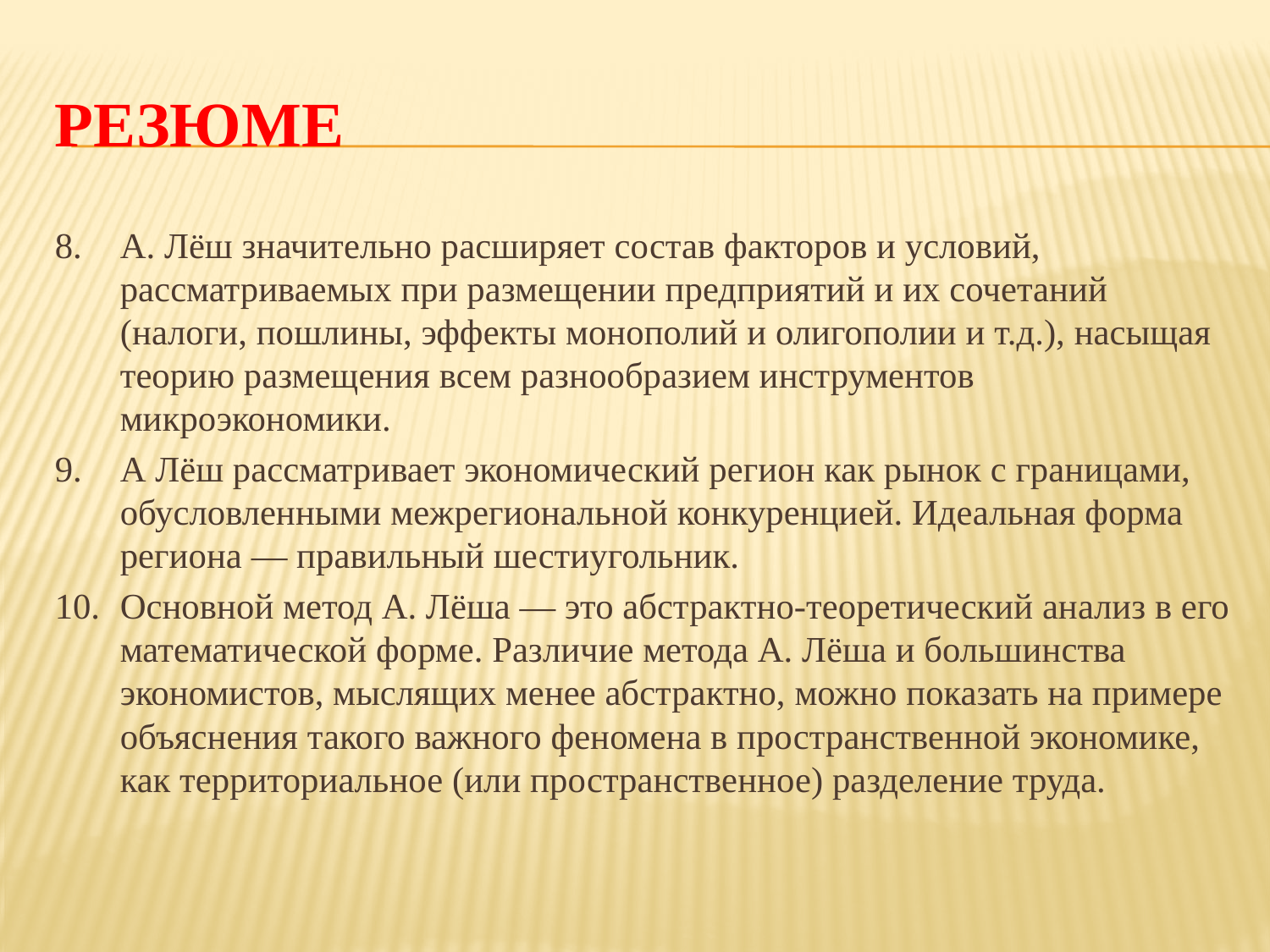

# резюме
А. Лёш значительно расширяет состав факторов и условий, рассматриваемых при размещении предприятий и их сочетаний (налоги, пошлины, эффекты монополий и олигополии и т.д.), насыщая теорию размещения всем разнообразием инструментов микроэкономики.
А Лёш рассматривает экономический регион как рынок с границами, обусловленными межрегиональной конкуренцией. Идеальная форма региона — правильный шестиугольник.
Основной метод А. Лёша — это абстрактно-теоретический анализ в его математической форме. Различие метода А. Лёша и большинства экономистов, мыслящих менее абстрактно, можно показать на примере объяснения такого важного феномена в пространственной экономике, как территориальное (или пространственное) разделение труда.